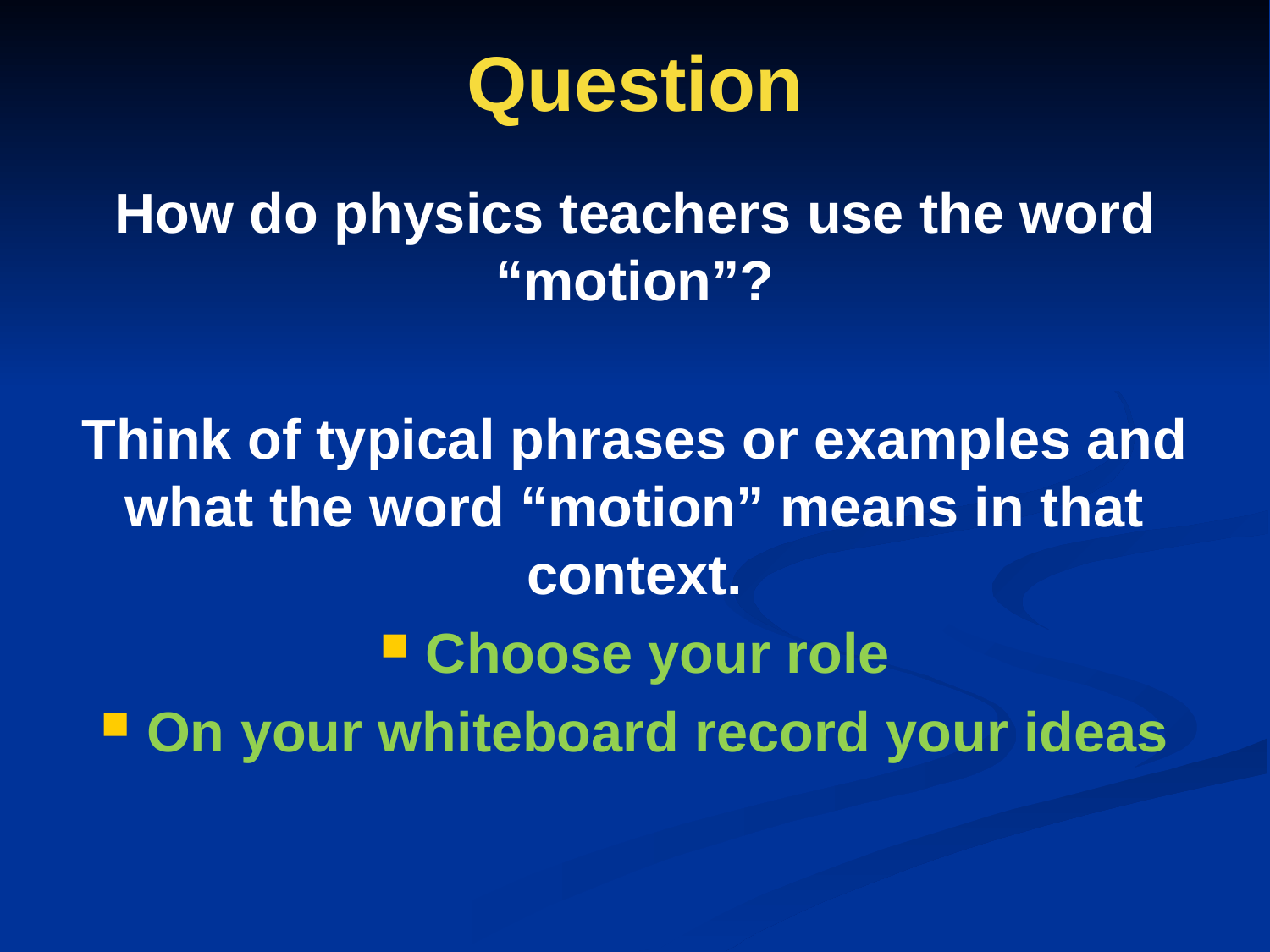

# Question
How do physics teachers use the word “motion”?

Think of typical phrases or examples and what the word “motion” means in that context.
 Choose your role
 On your whiteboard record your ideas